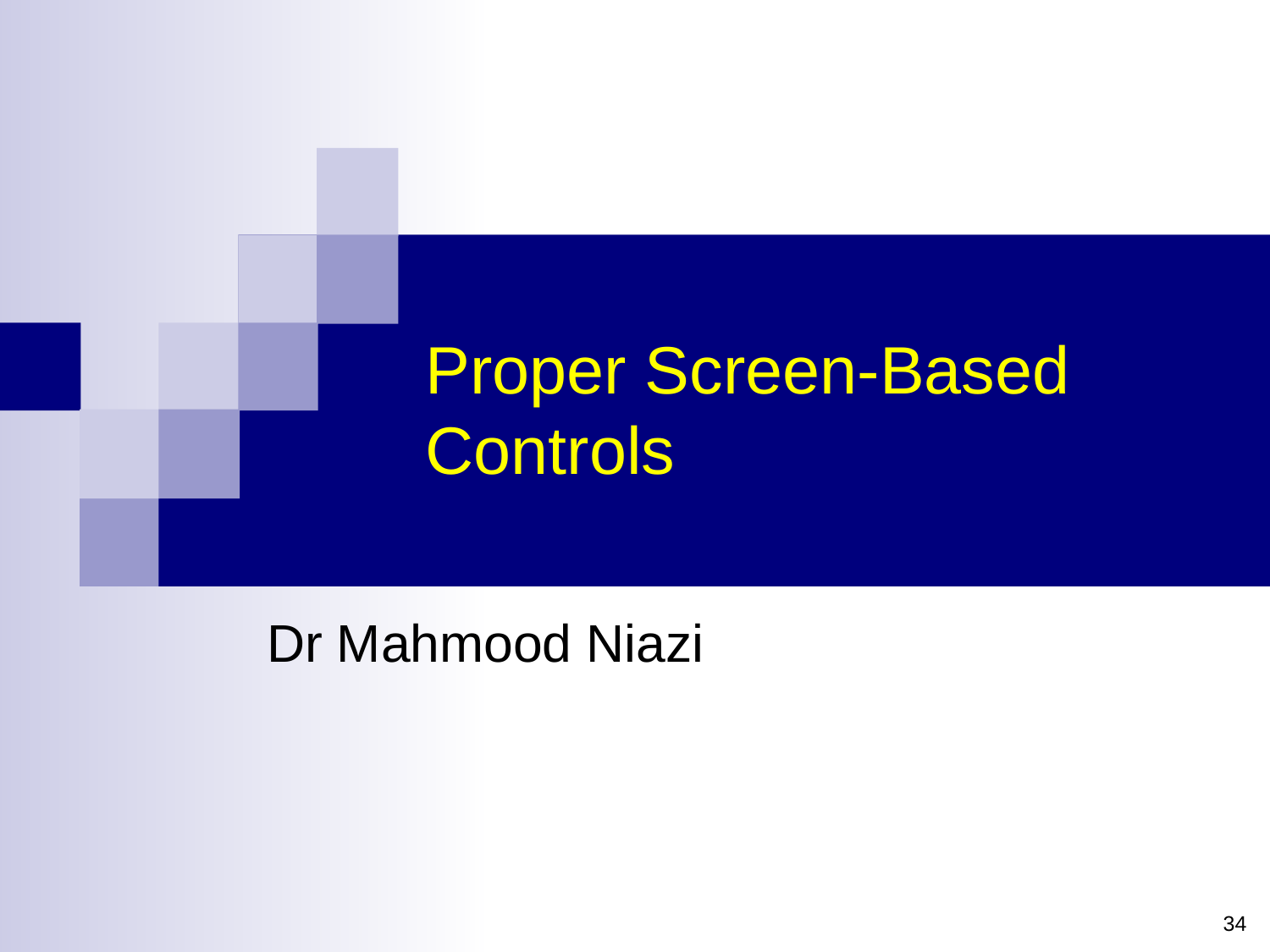

# Proper Screen-Based Controls
Dr Mahmood Niazi
34